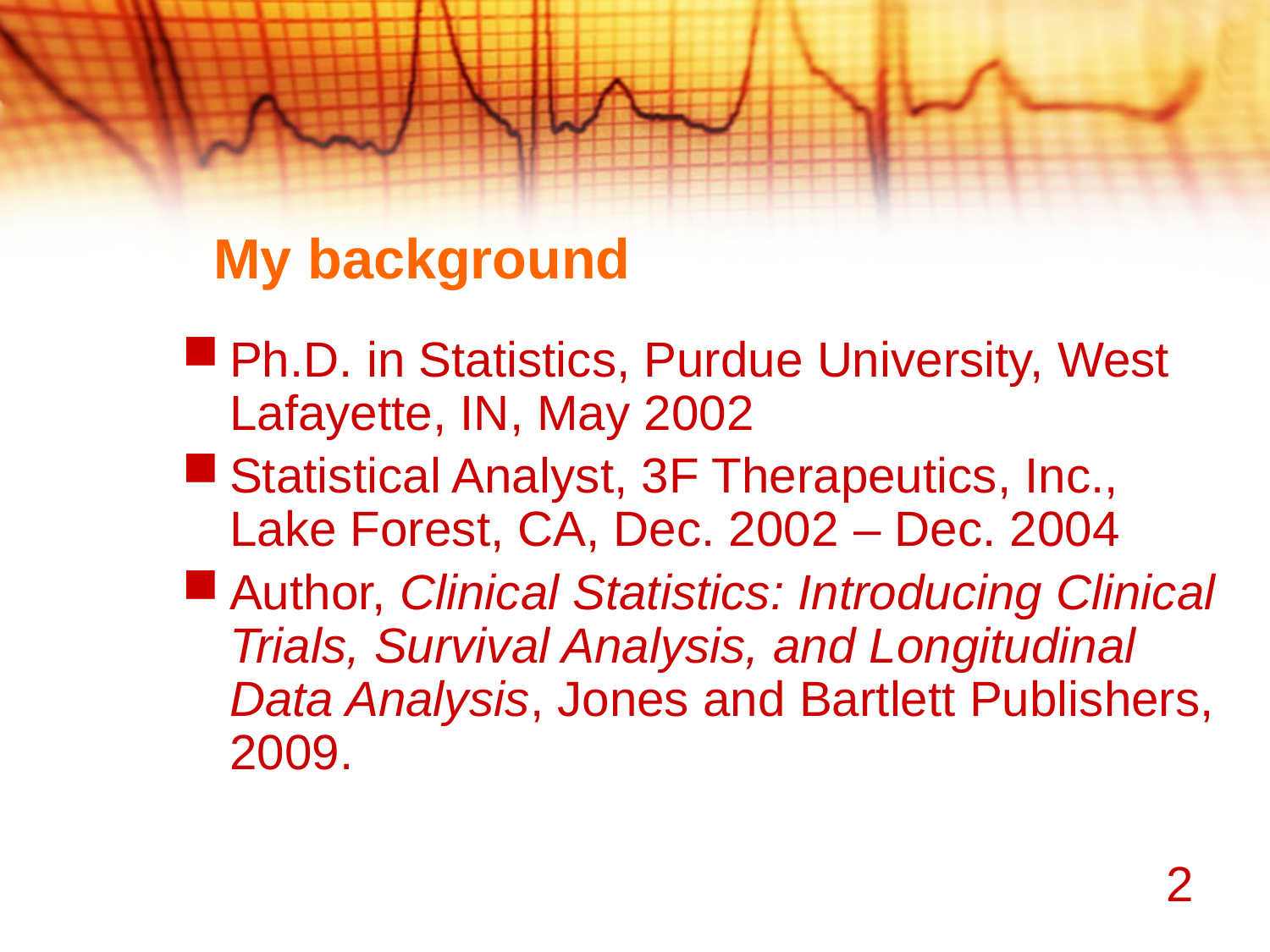

# My background
Ph.D. in Statistics, Purdue University, West Lafayette, IN, May 2002
Statistical Analyst, 3F Therapeutics, Inc., Lake Forest, CA, Dec. 2002 – Dec. 2004
Author, Clinical Statistics: Introducing Clinical Trials, Survival Analysis, and Longitudinal Data Analysis, Jones and Bartlett Publishers, 2009.

2